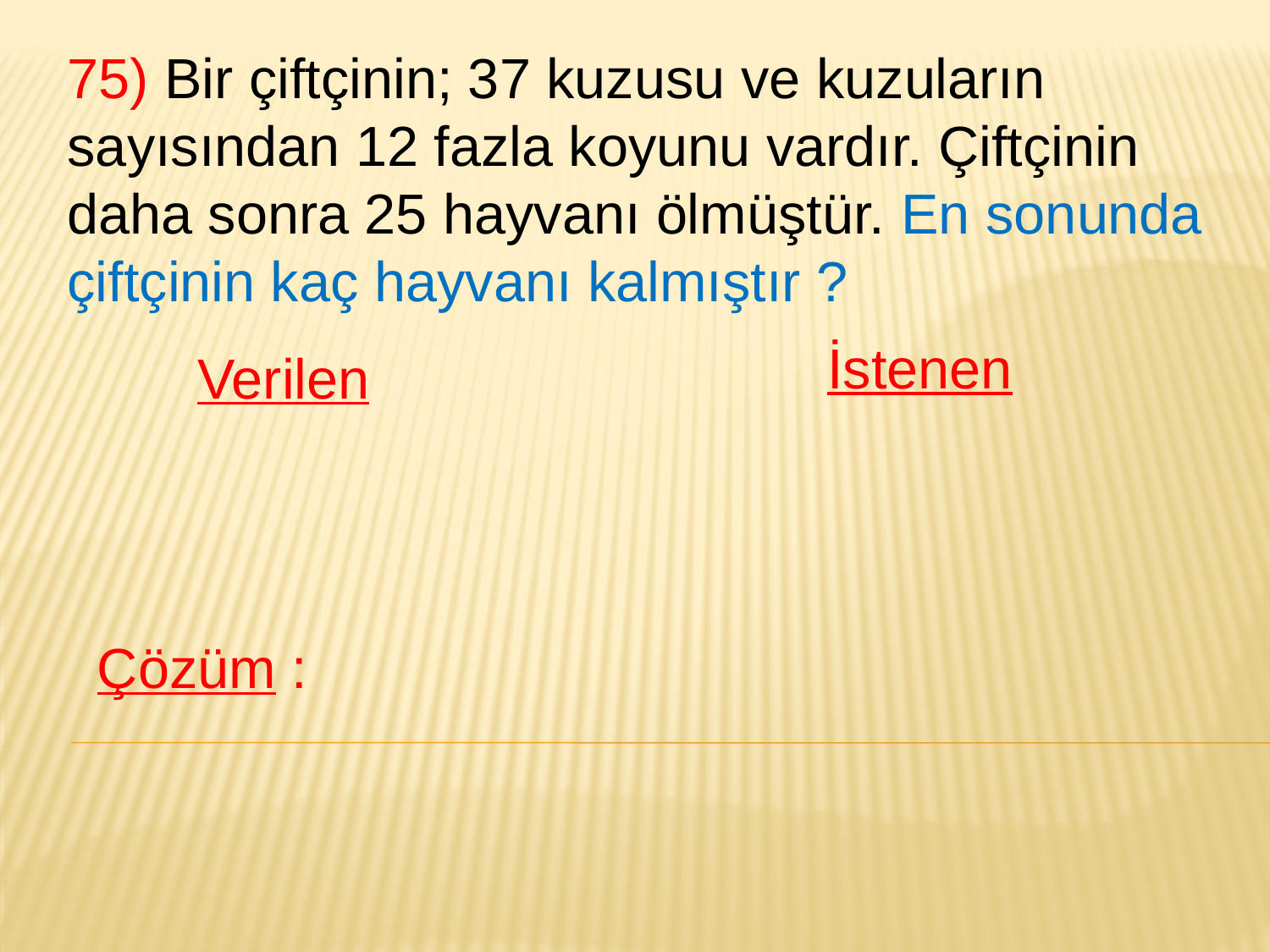

75) Bir çiftçinin; 37 kuzusu ve kuzuların sayısından 12 fazla koyunu vardır. Çiftçinin daha sonra 25 hayvanı ölmüştür. En sonunda çiftçinin kaç hayvanı kalmıştır ?

İstenen
Verilen
Çözüm :